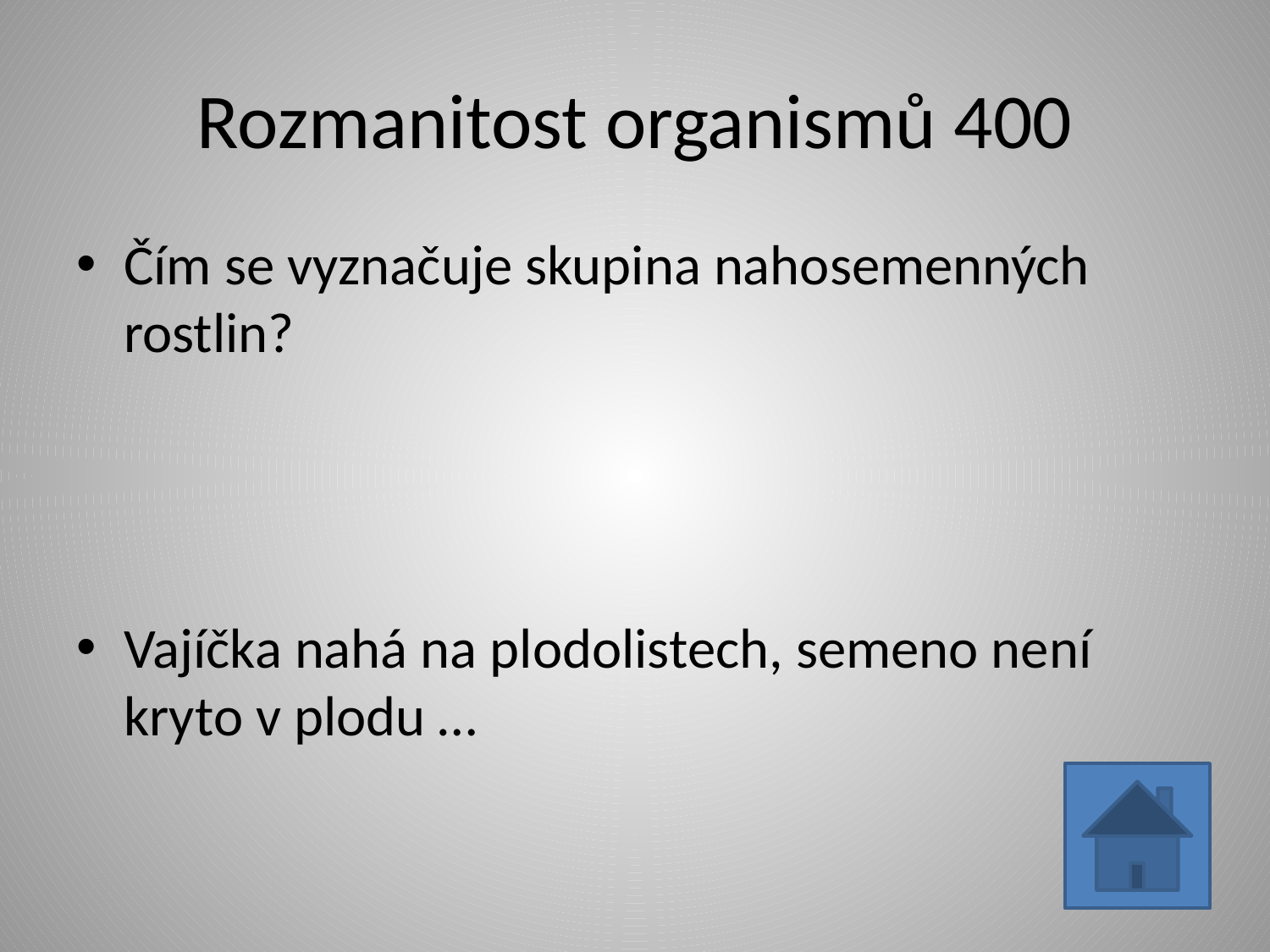

# Rozmanitost organismů 400
Čím se vyznačuje skupina nahosemenných rostlin?

Vajíčka nahá na plodolistech, semeno není kryto v plodu …